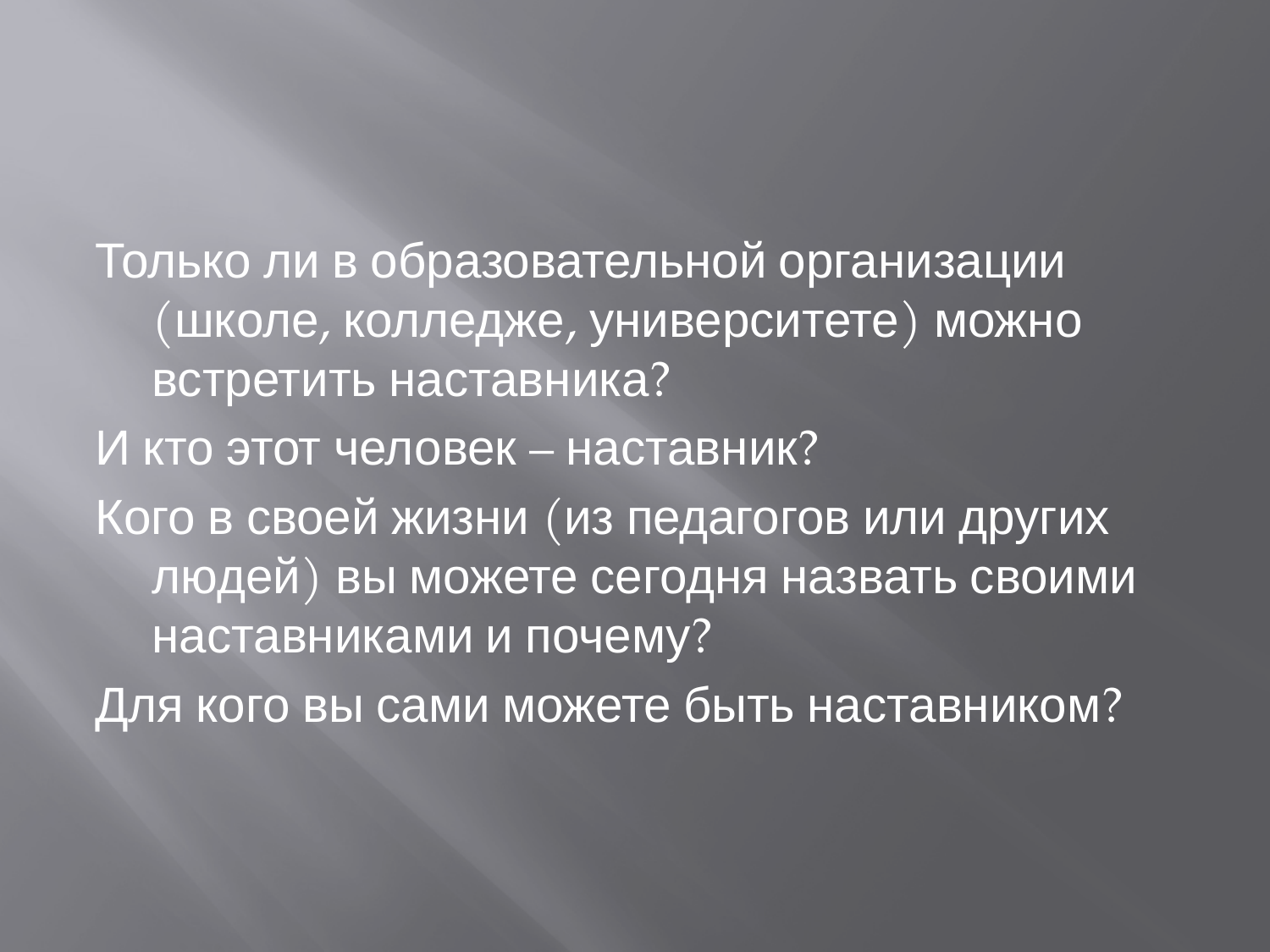

#
Только ли в образовательной организации (школе, колледже, университете) можно встретить наставника?
И кто этот человек – наставник?
Кого в своей жизни (из педагогов или других людей) вы можете сегодня назвать своими наставниками и почему?
Для кого вы сами можете быть наставником?